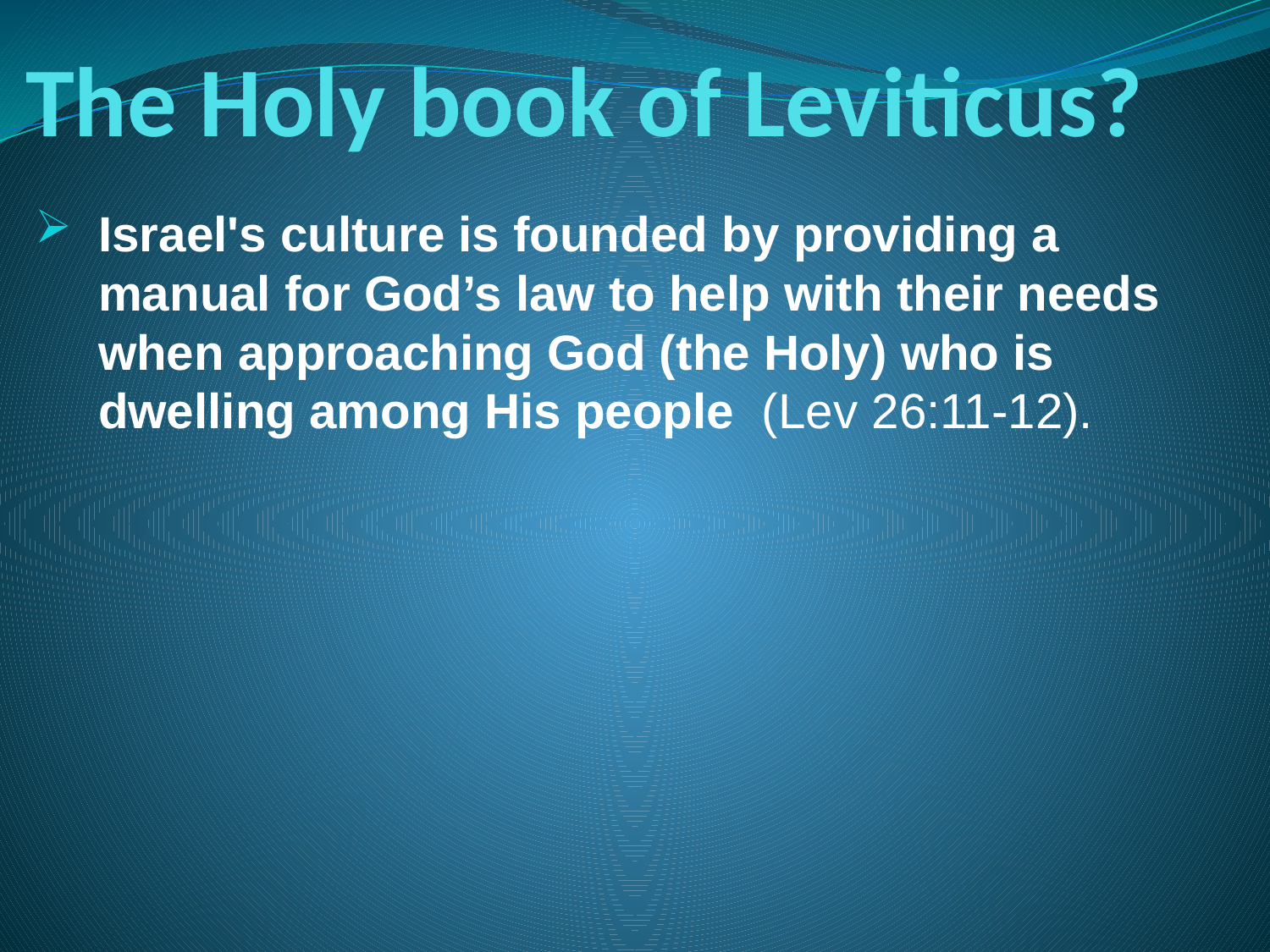

# The Holy book of Leviticus?
Israel's culture is founded by providing a manual for God’s law to help with their needs when approaching God (the Holy) who is dwelling among His people  (Lev 26:11-12).